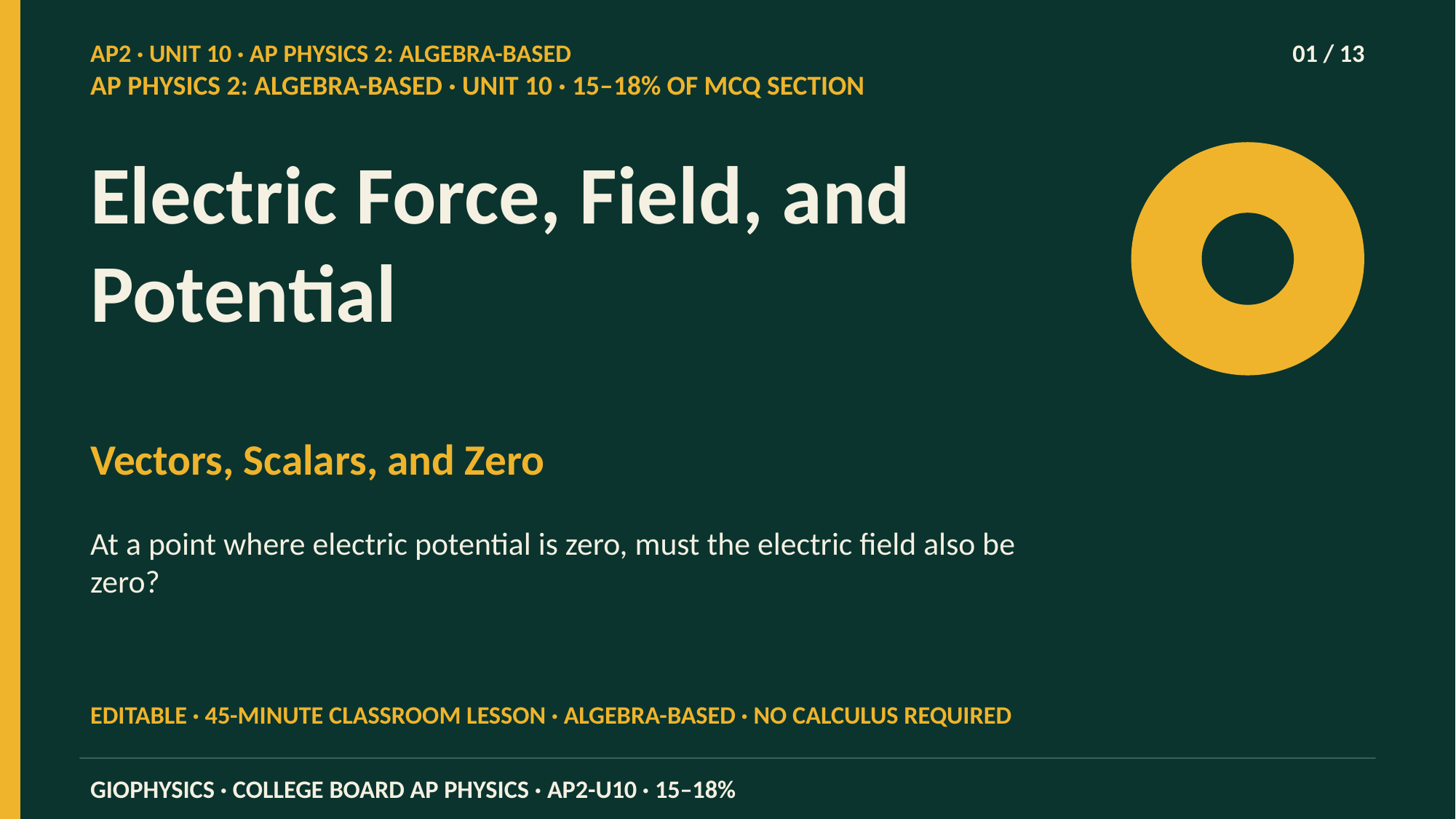

AP2 · UNIT 10 · AP PHYSICS 2: ALGEBRA-BASED
01 / 13
AP PHYSICS 2: ALGEBRA-BASED · UNIT 10 · 15–18% OF MCQ SECTION
Electric Force, Field, and Potential

Vectors, Scalars, and Zero
At a point where electric potential is zero, must the electric field also be zero?
EDITABLE · 45-MINUTE CLASSROOM LESSON · ALGEBRA-BASED · NO CALCULUS REQUIRED

GIOPHYSICS · COLLEGE BOARD AP PHYSICS · AP2-U10 · 15–18%